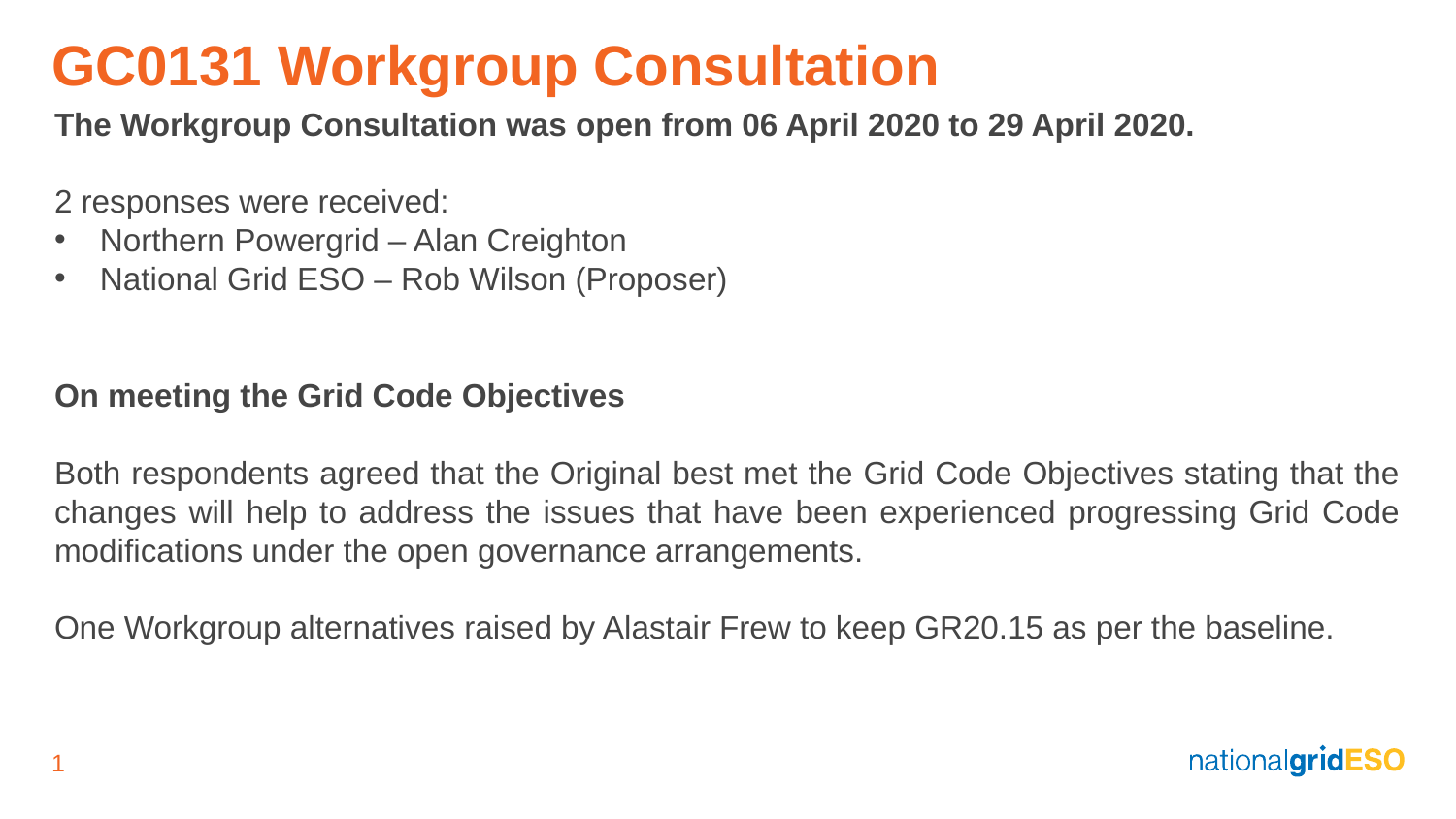

# GC0131 Workgroup Consultation
The Workgroup Consultation was open from 06 April 2020 to 29 April 2020.

2 responses were received:
Northern Powergrid – Alan Creighton
National Grid ESO – Rob Wilson (Proposer)

On meeting the Grid Code Objectives

Both respondents agreed that the Original best met the Grid Code Objectives stating that the changes will help to address the issues that have been experienced progressing Grid Code modifications under the open governance arrangements.

One Workgroup alternatives raised by Alastair Frew to keep GR20.15 as per the baseline.